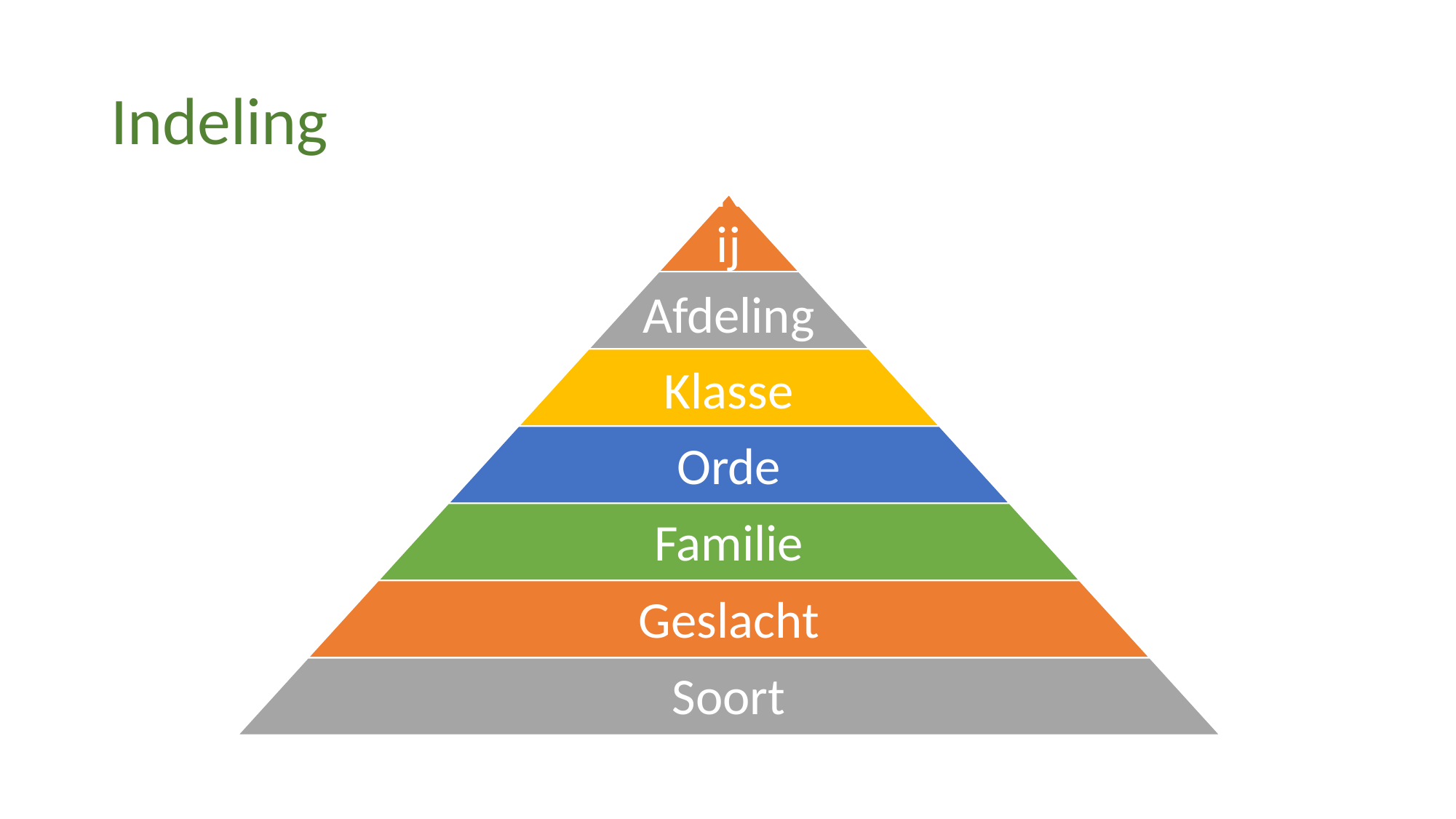

# Indeling
Rijk
Afdeling
Klasse
Orde
Familie
Geslacht
Soort